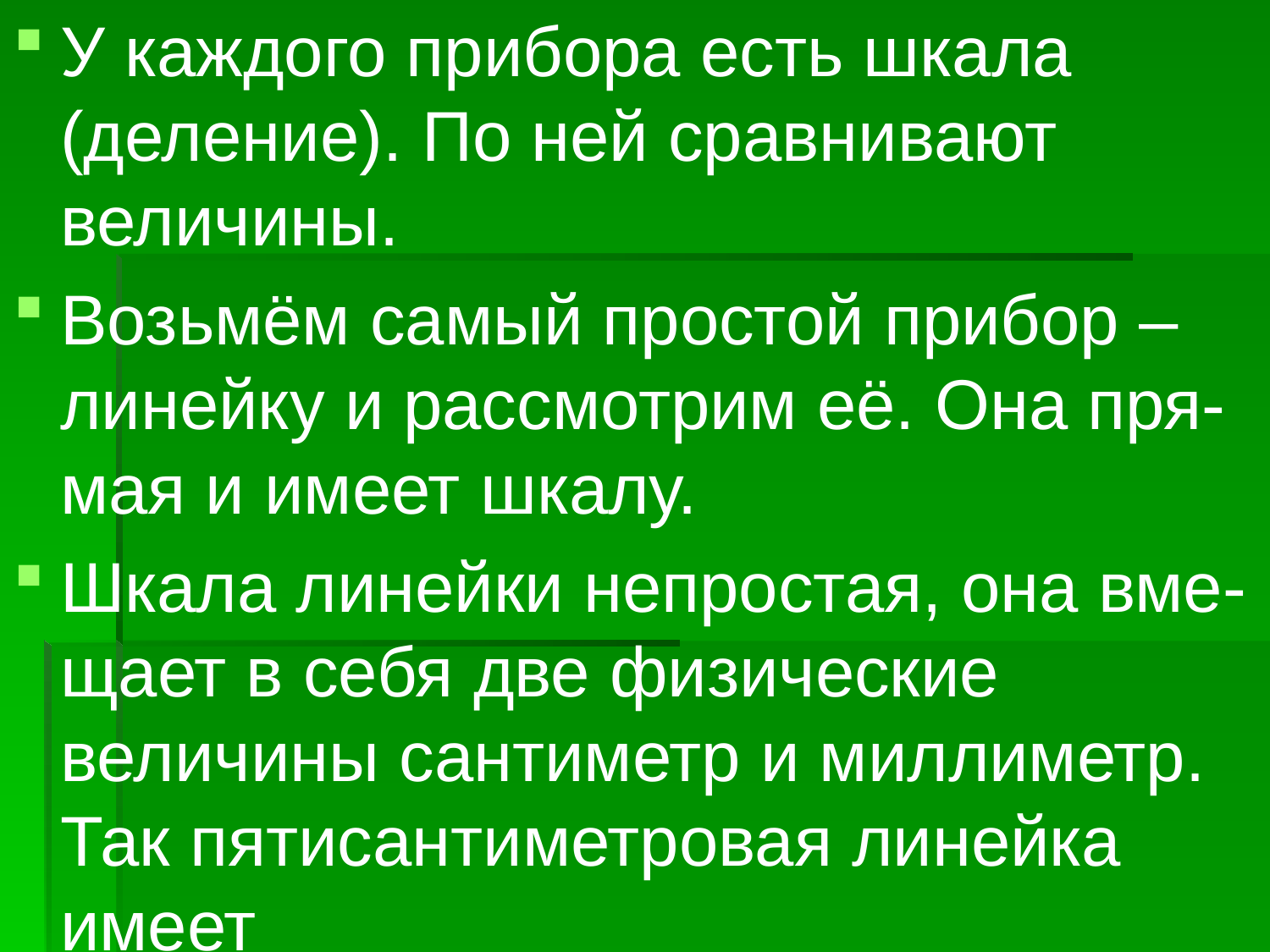

У каждого прибора есть шкала (деление). По ней сравнивают величины.
Возьмём самый простой прибор –
линейку и рассмотрим её. Она пря-
мая и имеет шкалу.
Шкала линейки непростая, она вме-
щает в себя две физические величины сантиметр и миллиметр. Так пятисантиметровая линейка имеет
#